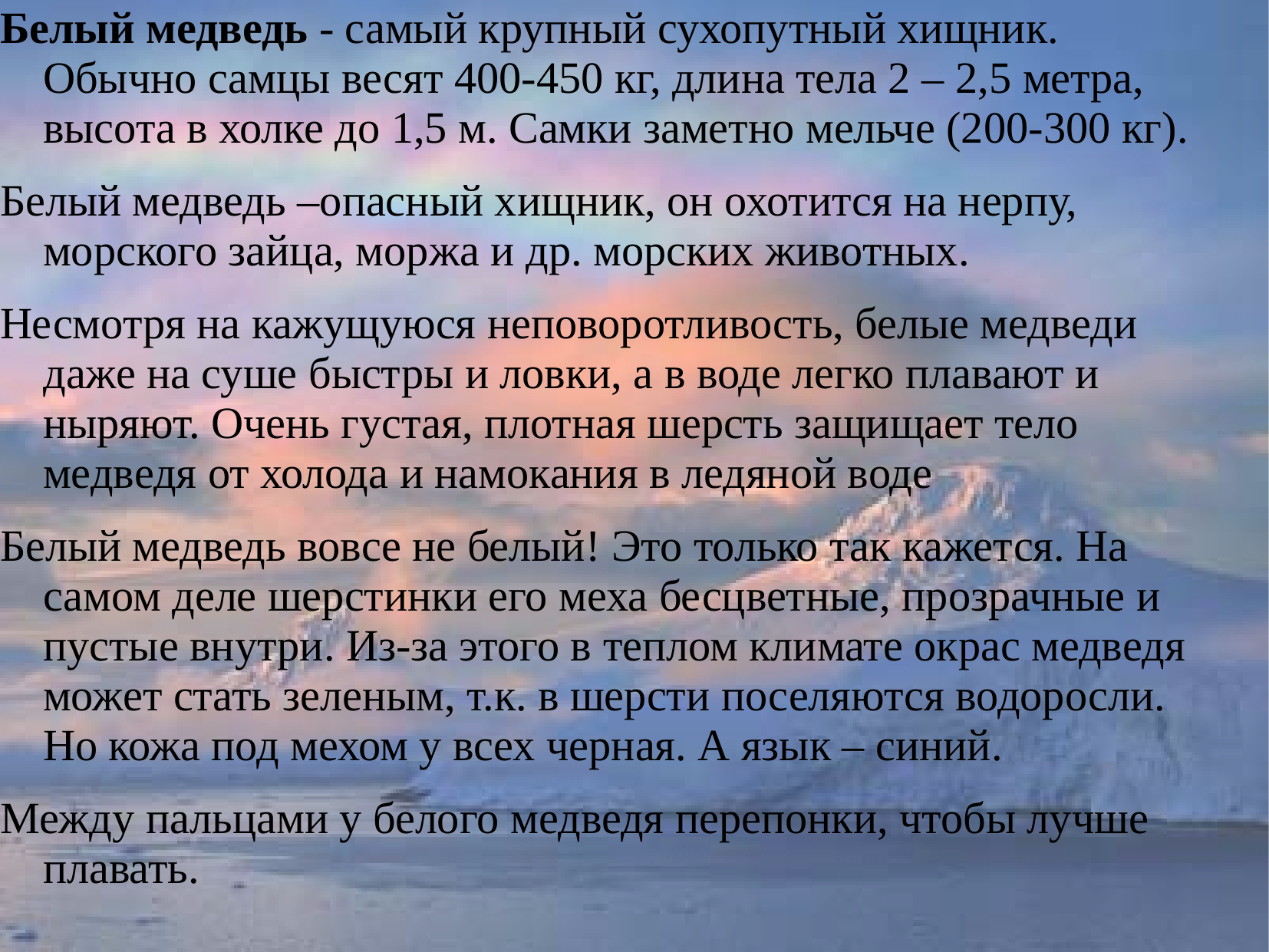

Белый медведь - самый крупный сухопутный хищник. Обычно самцы весят 400-450 кг, длина тела 2 – 2,5 метра, высота в холке до 1,5 м. Самки заметно мельче (200-300 кг).
Белый медведь –опасный хищник, он охотится на нерпу, морского зайца, моржа и др. морских животных.
Несмотря на кажущуюся неповоротливость, белые медведи даже на суше быстры и ловки, а в воде легко плавают и ныряют. Очень густая, плотная шерсть защищает тело медведя от холода и намокания в ледяной воде
Белый медведь вовсе не белый! Это только так кажется. На самом деле шерстинки его меха бесцветные, прозрачные и пустые внутри. Из-за этого в теплом климате окрас медведя может стать зеленым, т.к. в шерсти поселяются водоросли.  Но кожа под мехом у всех черная. А язык – синий.
Между пальцами у белого медведя перепонки, чтобы лучше плавать.